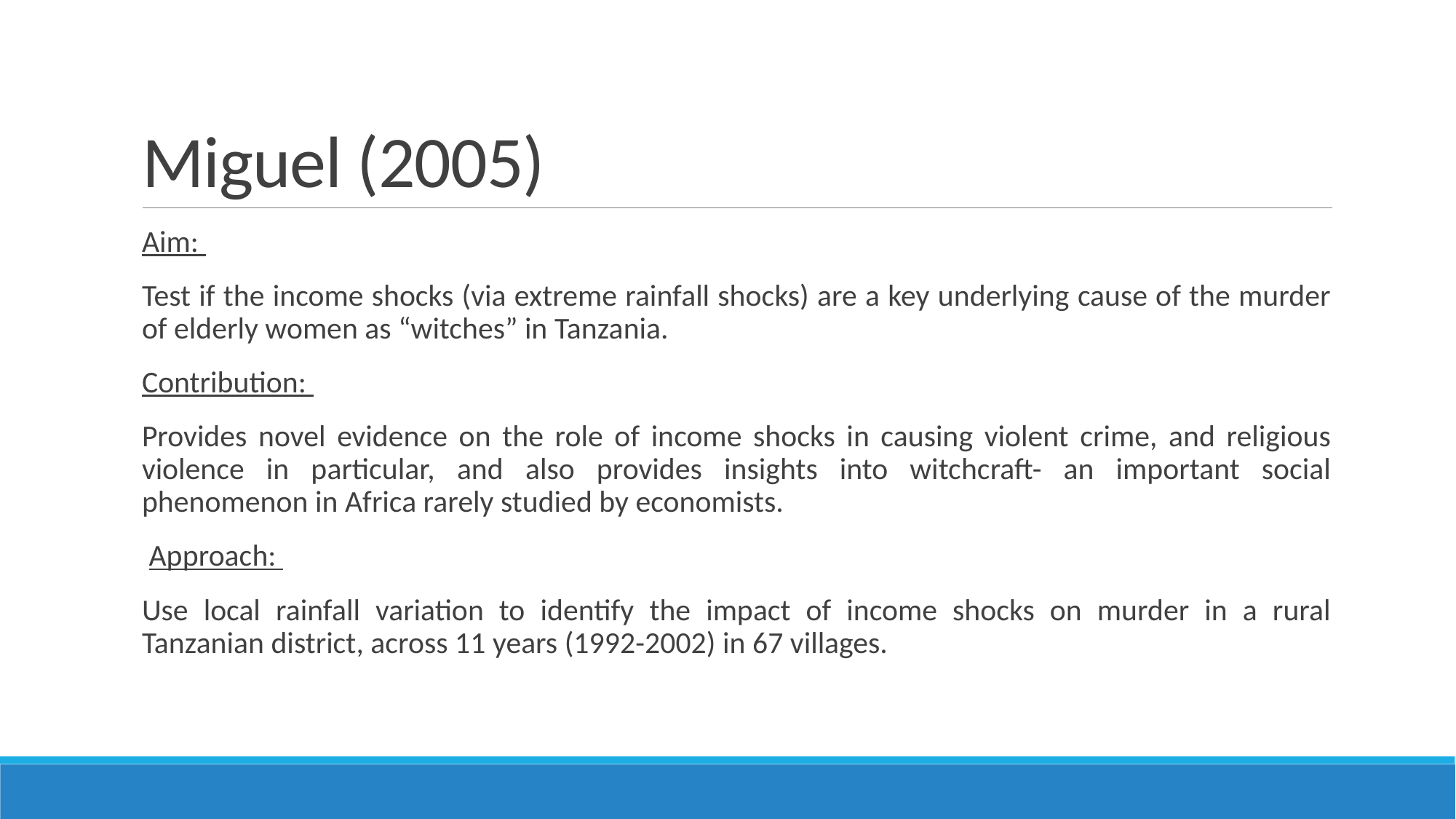

# Miguel (2005)
Aim:
Test if the income shocks (via extreme rainfall shocks) are a key underlying cause of the murder of elderly women as “witches” in Tanzania.
Contribution:
Provides novel evidence on the role of income shocks in causing violent crime, and religious violence in particular, and also provides insights into witchcraft- an important social phenomenon in Africa rarely studied by economists.
 Approach:
Use local rainfall variation to identify the impact of income shocks on murder in a rural Tanzanian district, across 11 years (1992-2002) in 67 villages.